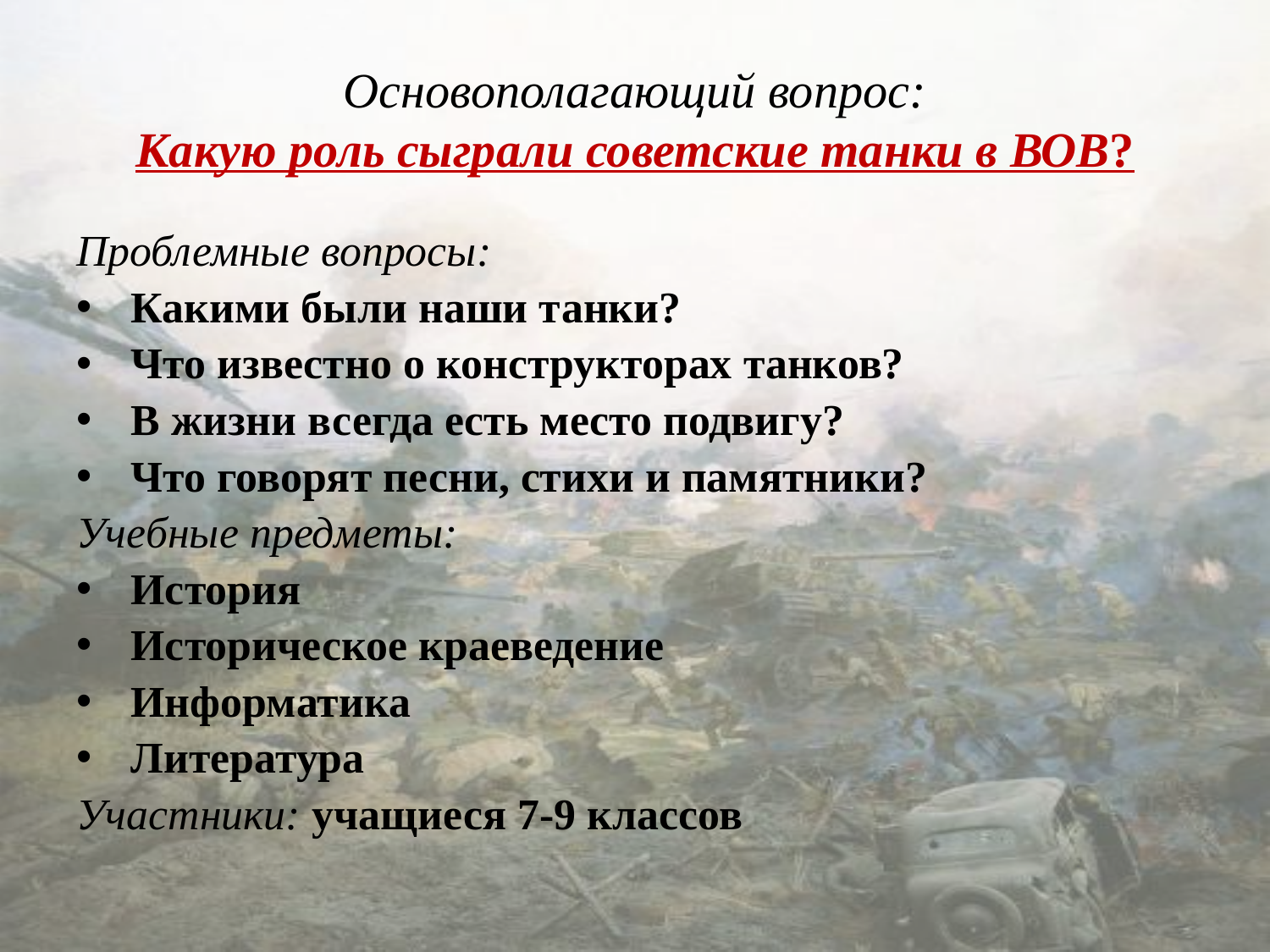

# Основополагающий вопрос: Какую роль сыграли советские танки в ВОВ?
Проблемные вопросы:
 Какими были наши танки?
 Что известно о конструкторах танков?
 В жизни всегда есть место подвигу?
 Что говорят песни, стихи и памятники?
Учебные предметы:
 История
 Историческое краеведение
 Информатика
 Литература
Участники: учащиеся 7-9 классов